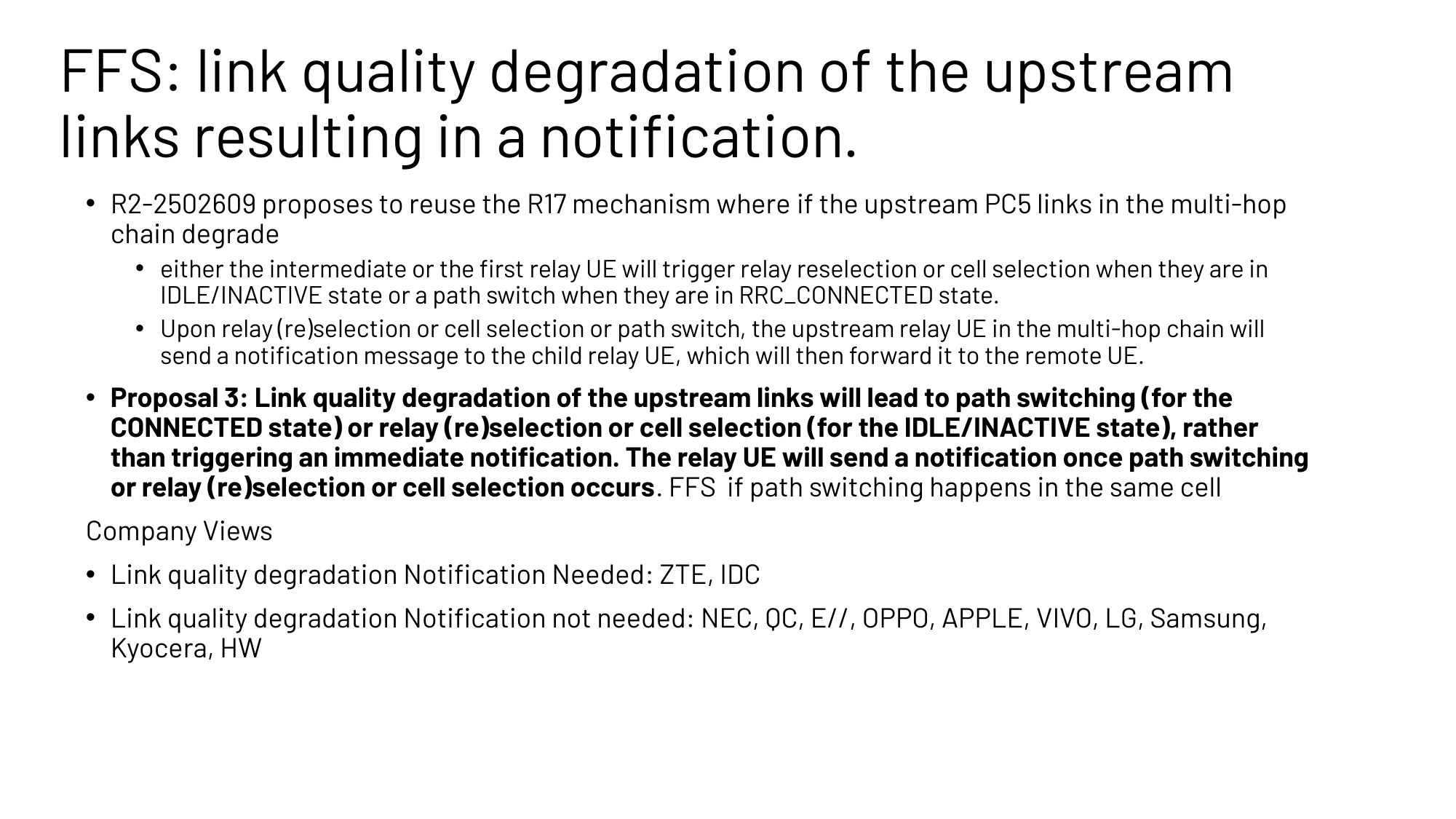

# FFS: link quality degradation of the upstream links resulting in a notification.
R2-2502609 proposes to reuse the R17 mechanism where if the upstream PC5 links in the multi-hop chain degrade
either the intermediate or the first relay UE will trigger relay reselection or cell selection when they are in IDLE/INACTIVE state or a path switch when they are in RRC_CONNECTED state.
Upon relay (re)selection or cell selection or path switch, the upstream relay UE in the multi-hop chain will send a notification message to the child relay UE, which will then forward it to the remote UE.
Proposal 3: Link quality degradation of the upstream links will lead to path switching (for the CONNECTED state) or relay (re)selection or cell selection (for the IDLE/INACTIVE state), rather than triggering an immediate notification. The relay UE will send a notification once path switching or relay (re)selection or cell selection occurs. FFS  if path switching happens in the same cell
Company Views
Link quality degradation Notification Needed: ZTE, IDC
Link quality degradation Notification not needed: NEC, QC, E//, OPPO, APPLE, VIVO, LG, Samsung, Kyocera, HW